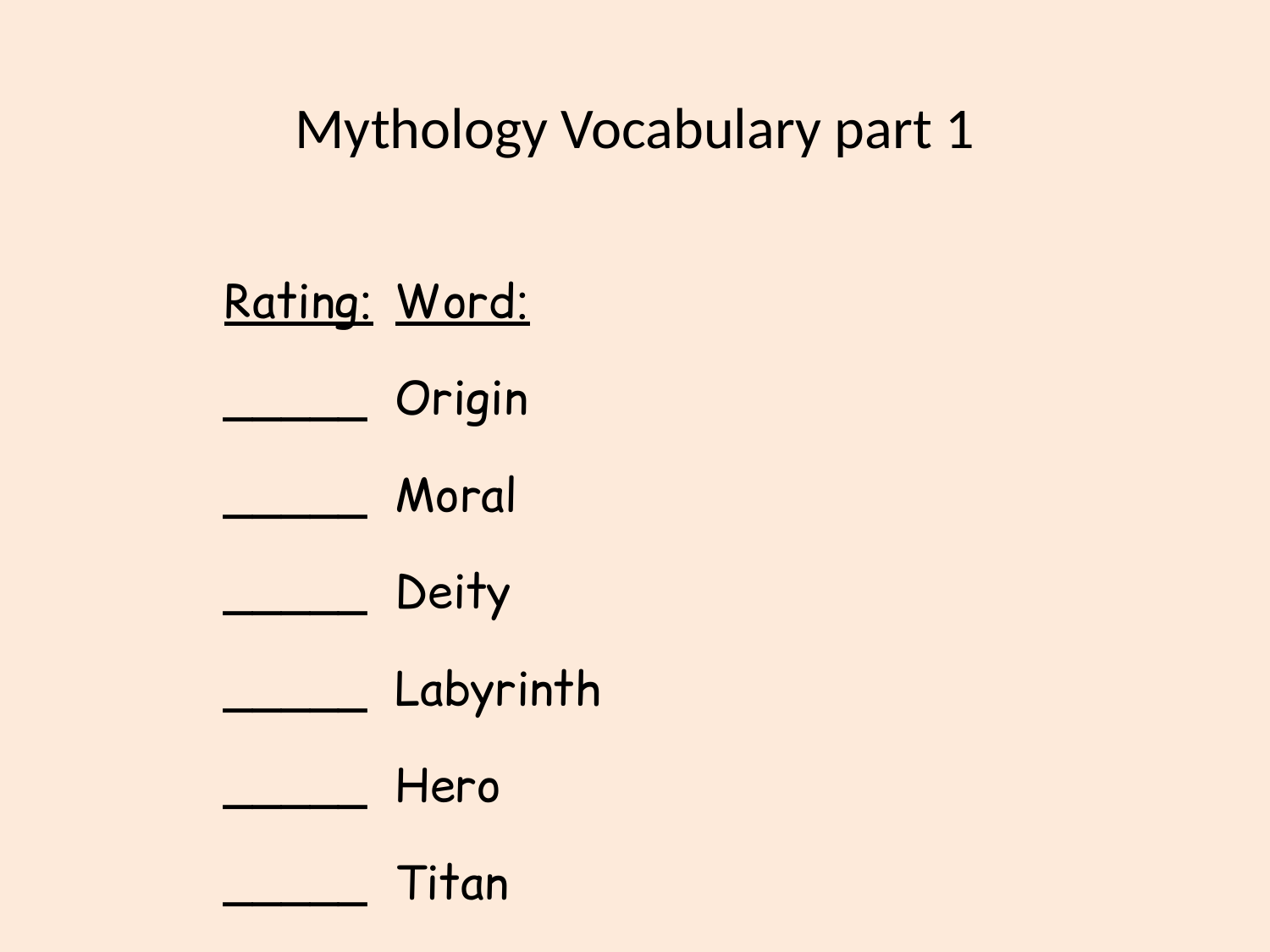

# Mythology Vocabulary part 1
Rating:	Word:
_____	Origin
_____	Moral
_____	Deity
_____	Labyrinth
_____	Hero
_____ 	Titan